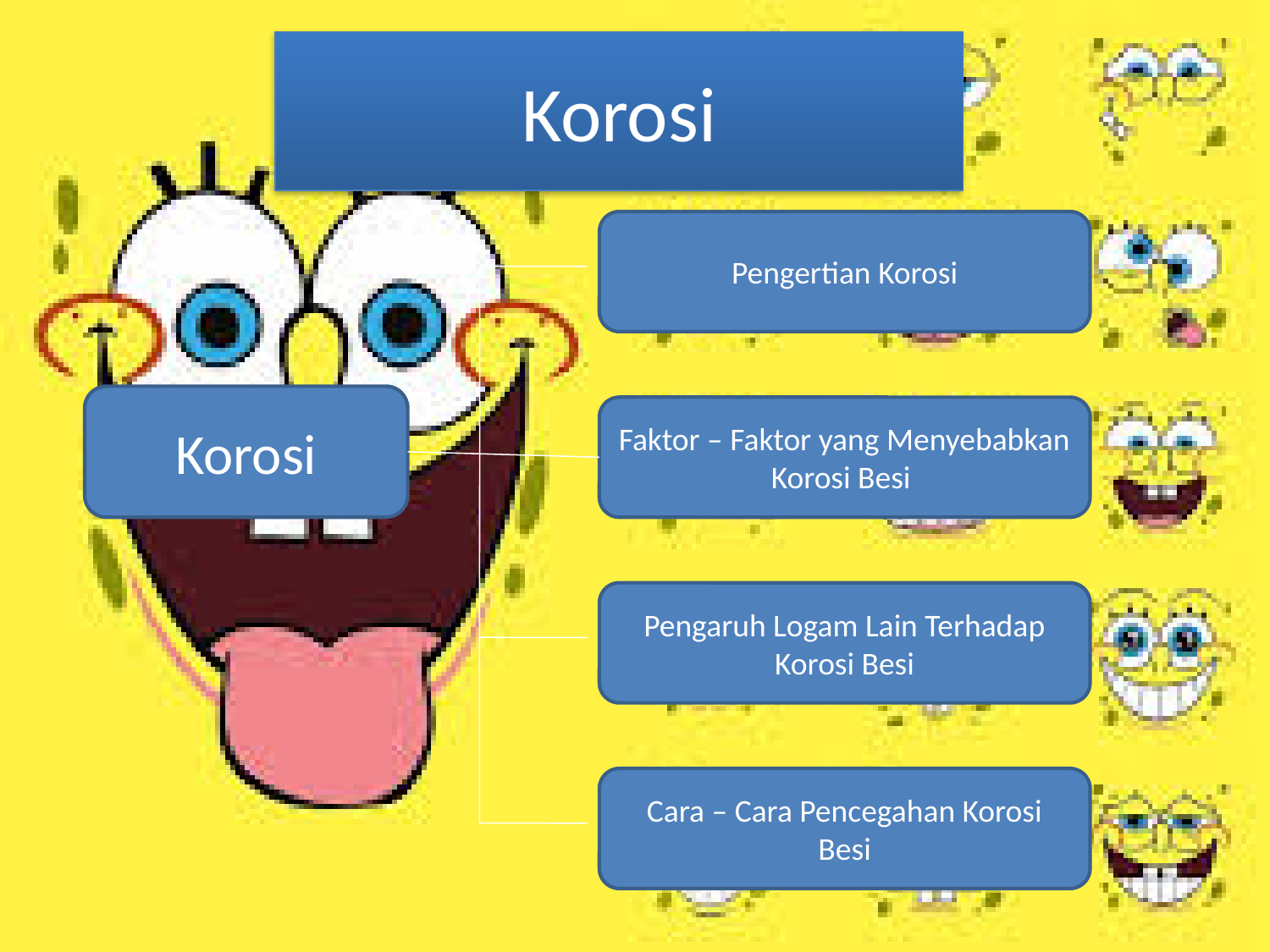

# Korosi
Pengertian Korosi
Korosi
Faktor – Faktor yang Menyebabkan Korosi Besi
Pengaruh Logam Lain Terhadap Korosi Besi
Cara – Cara Pencegahan Korosi Besi